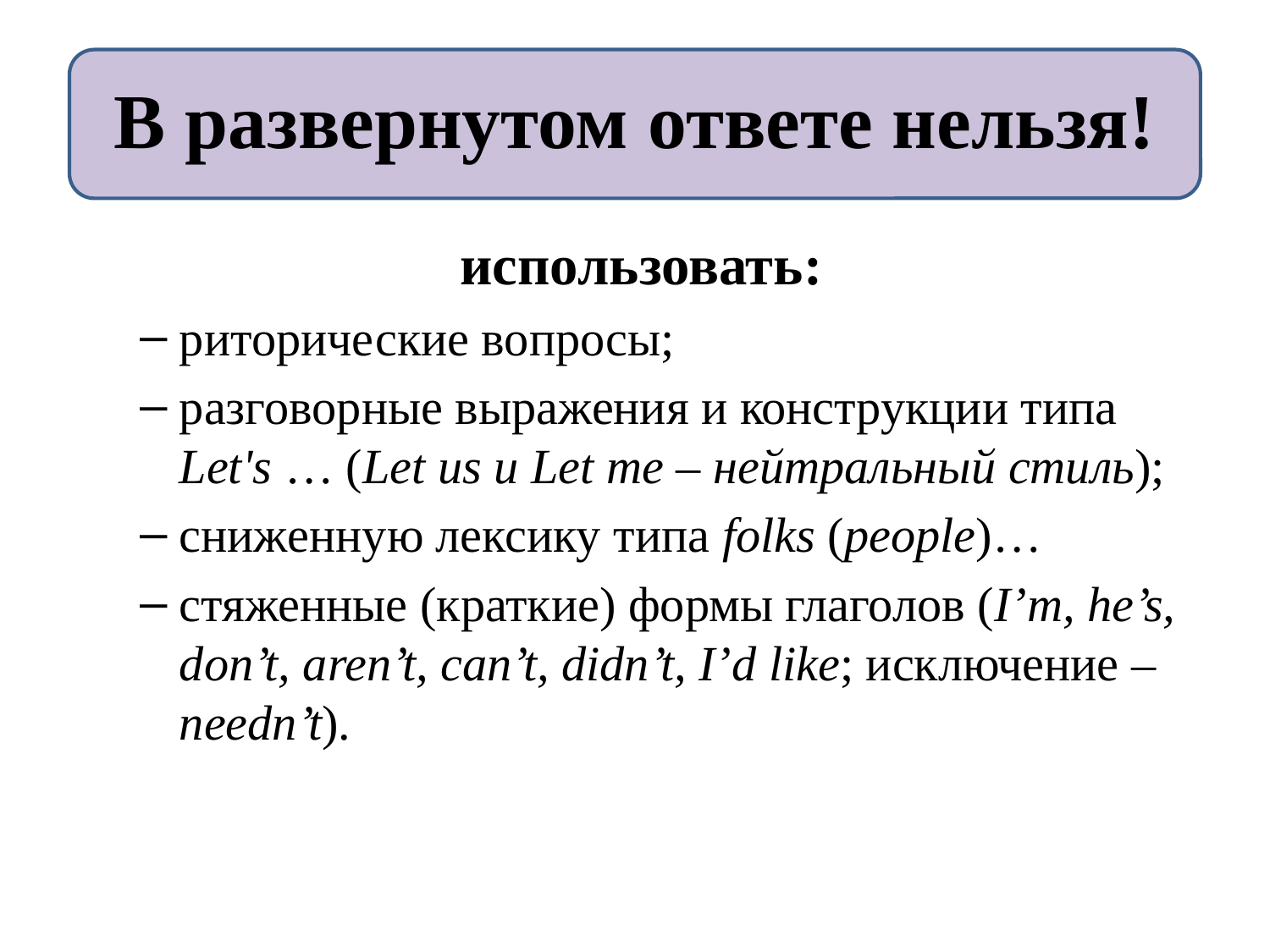

# В развернутом ответе нельзя!

 использовать:
риторические вопросы;
разговорные выражения и конструкции типа Let's … (Let us и Let me – нейтральный стиль);
сниженную лексику типа folks (people)…
стяженные (краткие) формы глаголов (I’m, he’s, don’t, aren’t, can’t, didn’t, I’d like; исключение – needn’t).